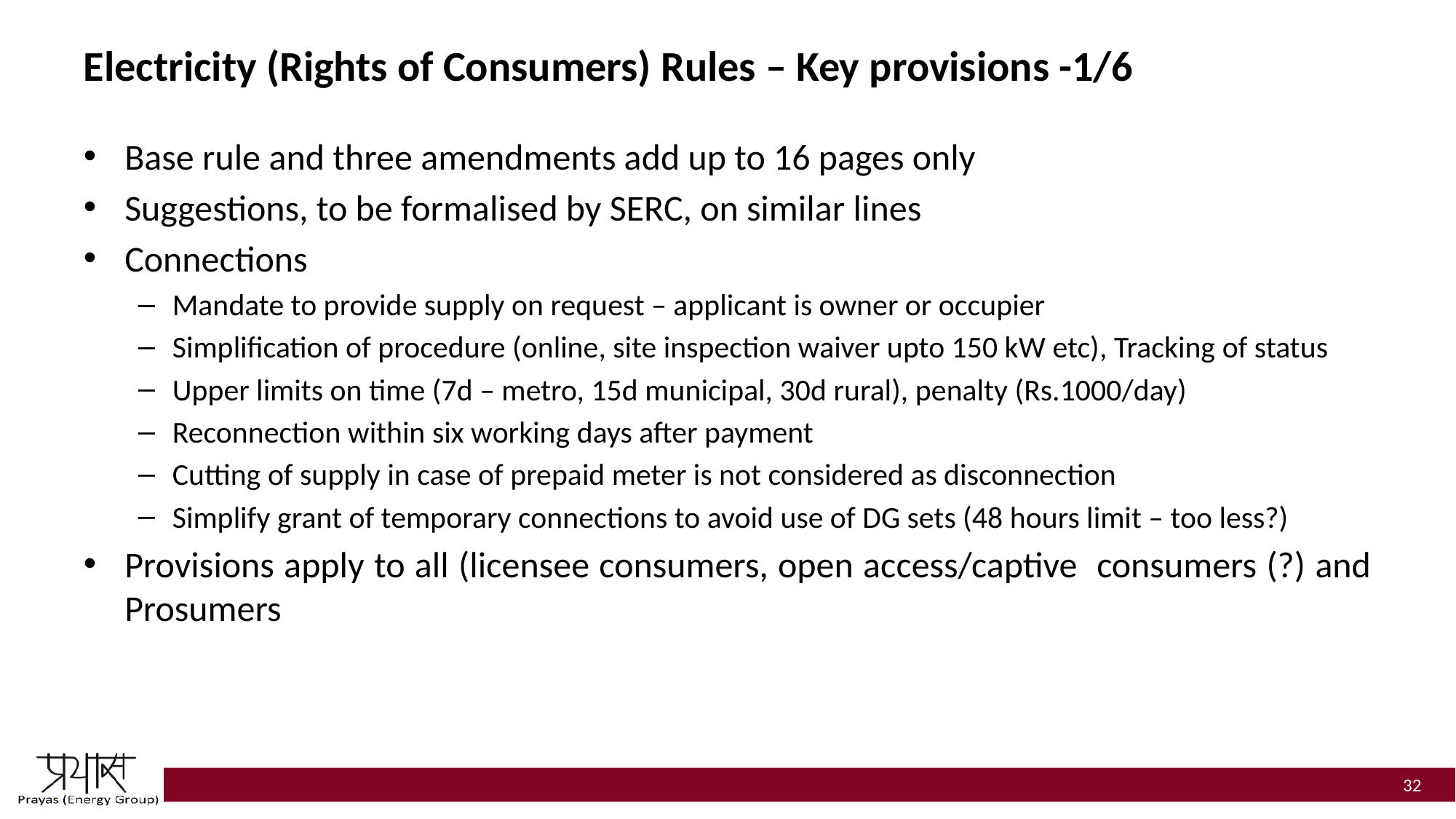

# Electricity (Rights of Consumers) Rules – Key provisions -1/6
Base rule and three amendments add up to 16 pages only
Suggestions, to be formalised by SERC, on similar lines
Connections
Mandate to provide supply on request – applicant is owner or occupier
Simplification of procedure (online, site inspection waiver upto 150 kW etc), Tracking of status
Upper limits on time (7d – metro, 15d municipal, 30d rural), penalty (Rs.1000/day)
Reconnection within six working days after payment
Cutting of supply in case of prepaid meter is not considered as disconnection
Simplify grant of temporary connections to avoid use of DG sets (48 hours limit – too less?)
Provisions apply to all (licensee consumers, open access/captive  consumers (?) and Prosumers
32